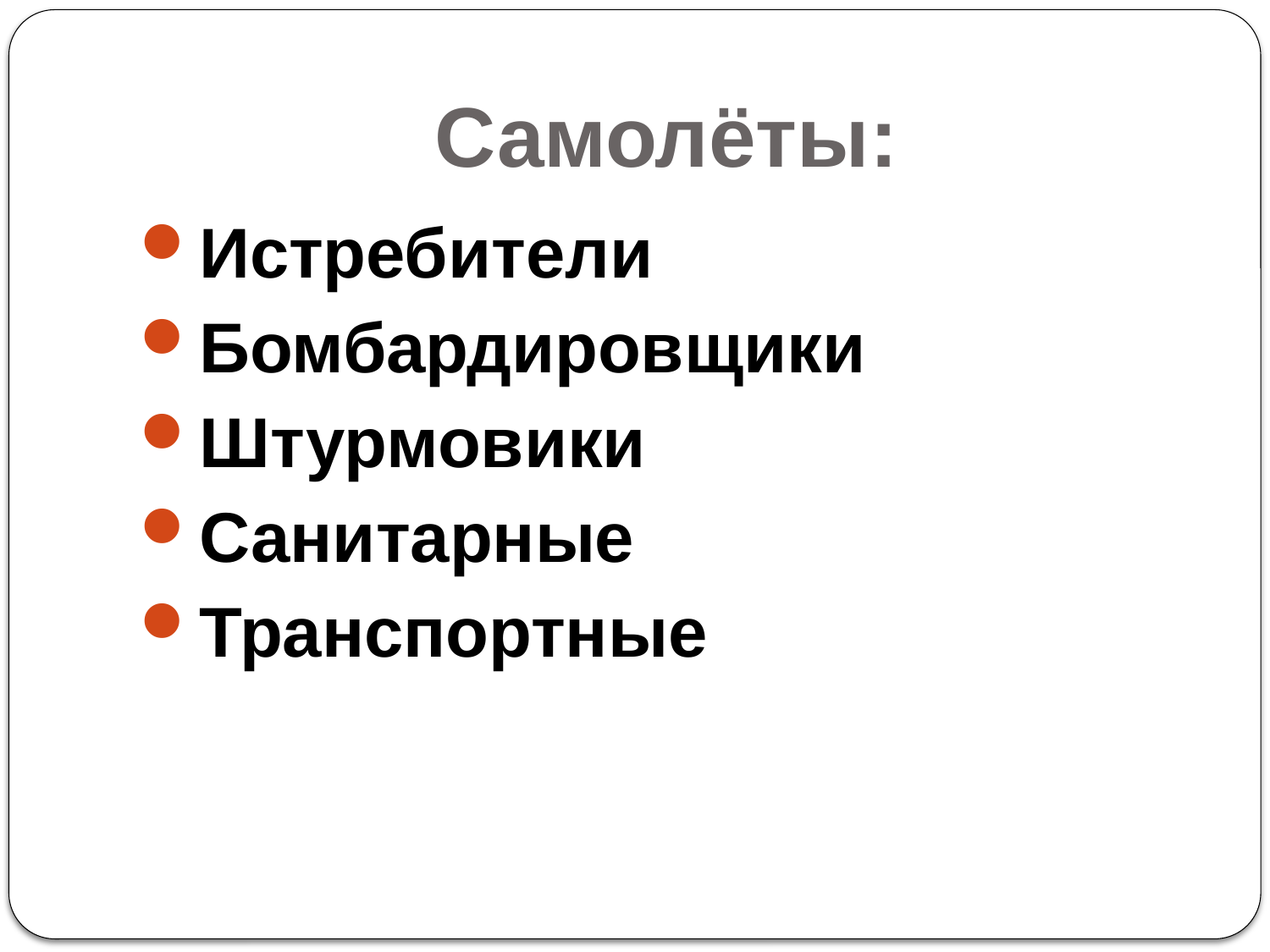

# Самолёты:
Истребители
Бомбардировщики
Штурмовики
Санитарные
Транспортные